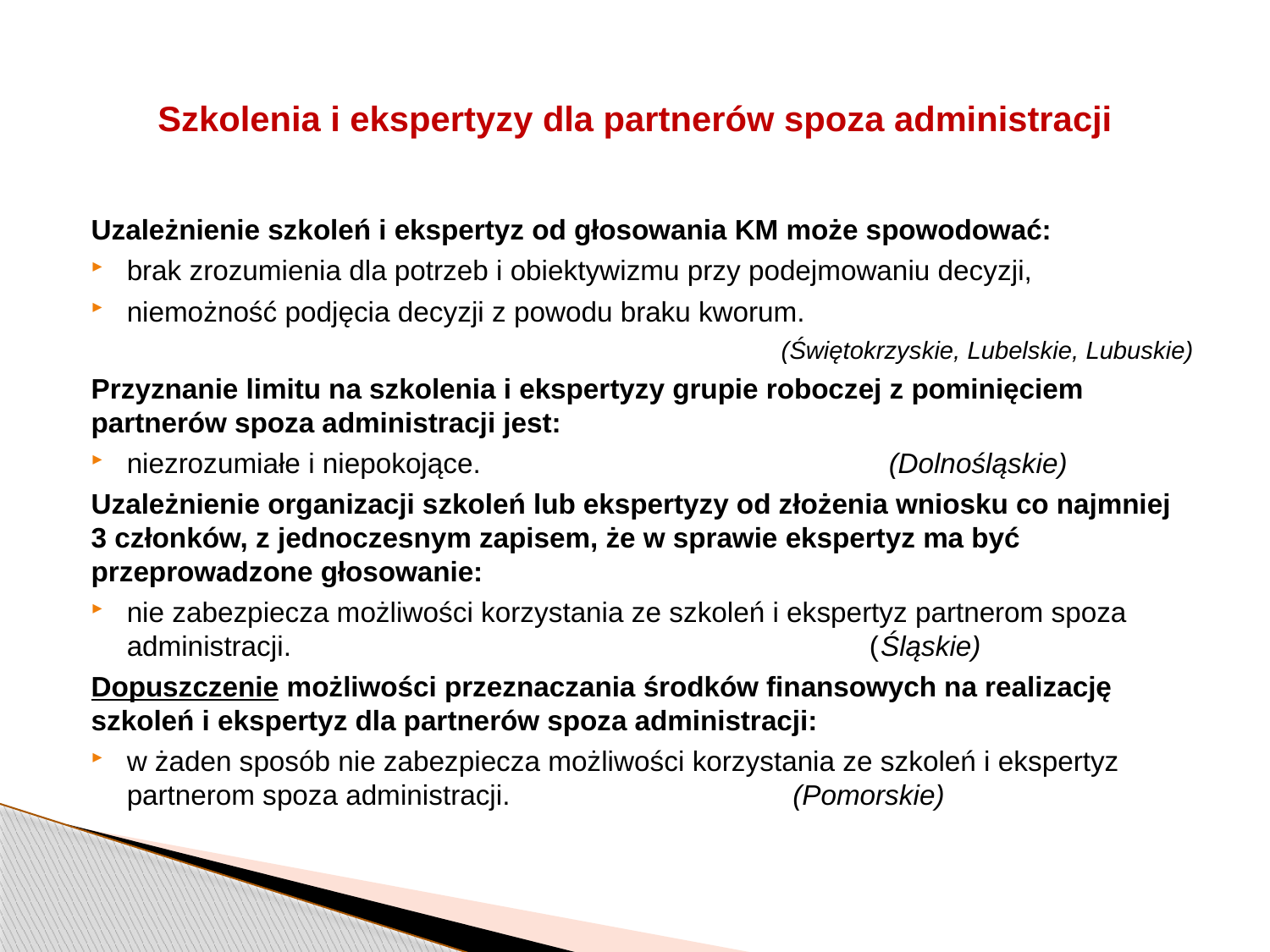

# Szkolenia i ekspertyzy dla partnerów spoza administracji
Uzależnienie szkoleń i ekspertyz od głosowania KM może spowodować:
brak zrozumienia dla potrzeb i obiektywizmu przy podejmowaniu decyzji,
niemożność podjęcia decyzji z powodu braku kworum.
(Świętokrzyskie, Lubelskie, Lubuskie)
Przyznanie limitu na szkolenia i ekspertyzy grupie roboczej z pominięciem partnerów spoza administracji jest:
niezrozumiałe i niepokojące.                                                    (Dolnośląskie)
Uzależnienie organizacji szkoleń lub ekspertyzy od złożenia wniosku co najmniej 3 członków, z jednoczesnym zapisem, że w sprawie ekspertyz ma być przeprowadzone głosowanie:
nie zabezpiecza możliwości korzystania ze szkoleń i ekspertyz partnerom spoza administracji.                                                                          (Śląskie)
Dopuszczenie możliwości przeznaczania środków finansowych na realizację szkoleń i ekspertyz dla partnerów spoza administracji:
w żaden sposób nie zabezpiecza możliwości korzystania ze szkoleń i ekspertyz partnerom spoza administracji.                                    (Pomorskie)